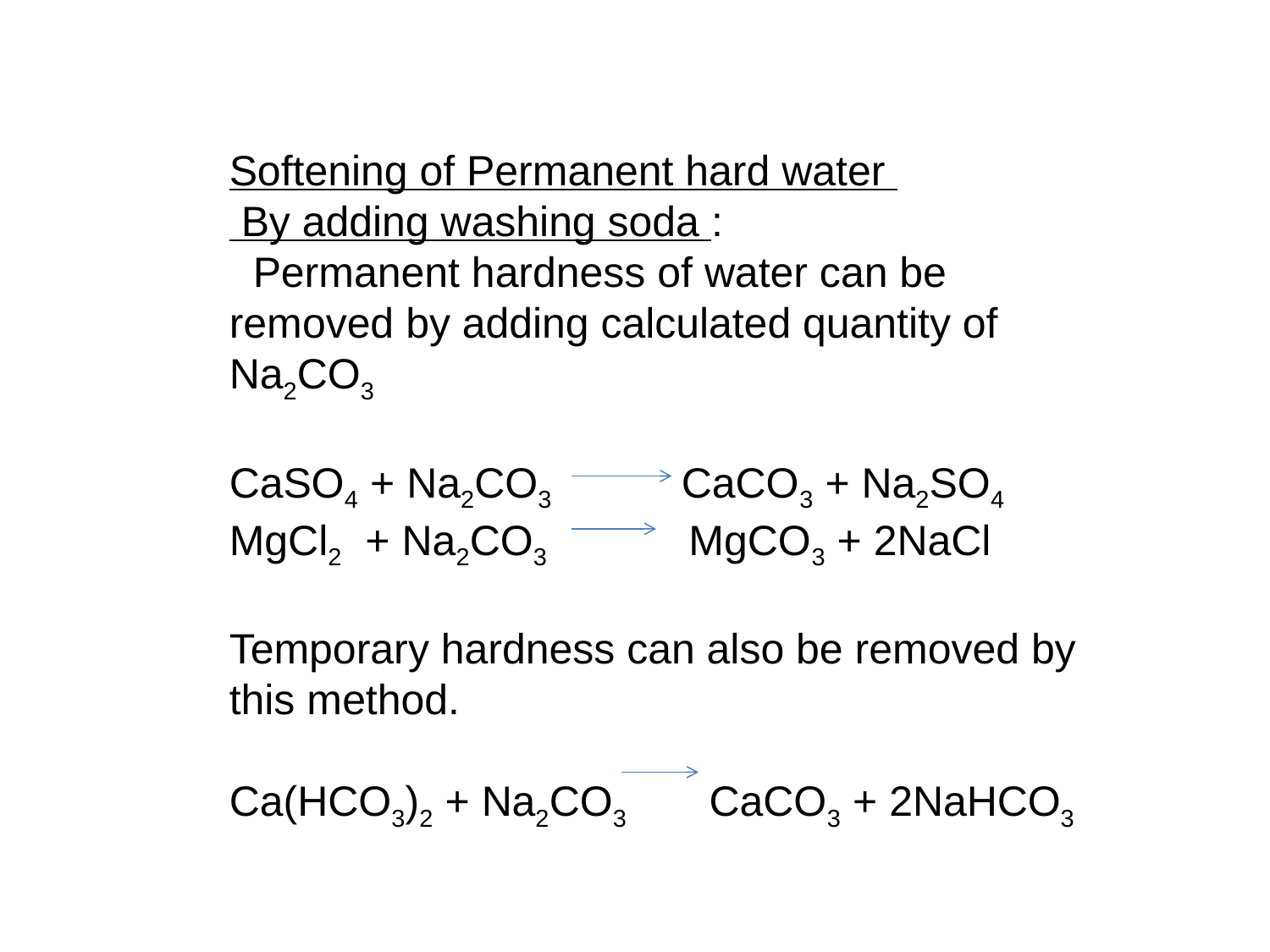

Softening of Permanent hard water
 By adding washing soda :
  Permanent hardness of water can be removed by adding calculated quantity of Na2CO3

CaSO4 + Na2CO3           CaCO3 + Na2SO4
MgCl2  + Na2CO3            MgCO3 + 2NaCl

Temporary hardness can also be removed by this method.

Ca(HCO3)2 + Na2CO3       CaCO3 + 2NaHCO3